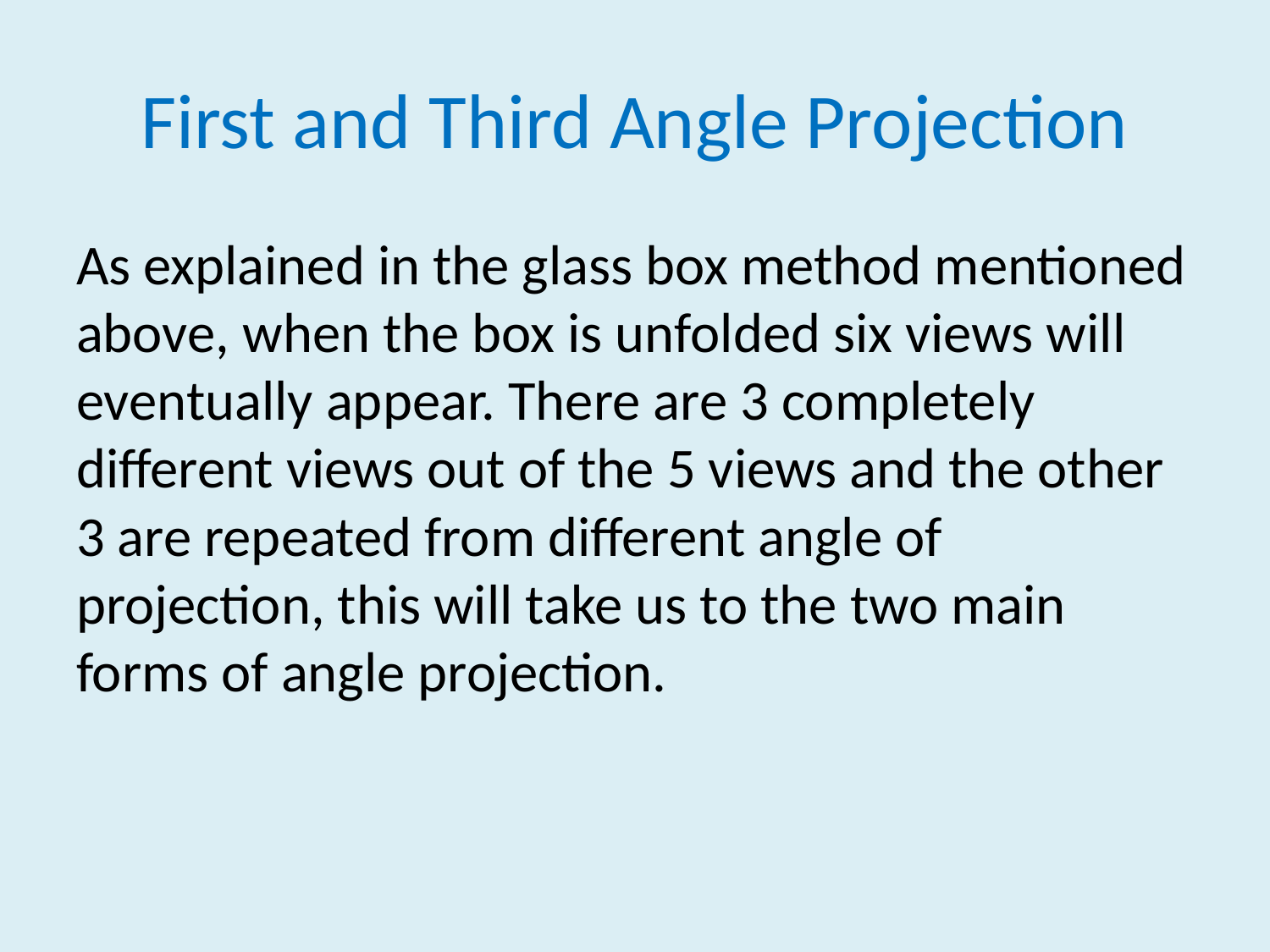

# First and Third Angle Projection
As explained in the glass box method mentioned above, when the box is unfolded six views will eventually appear. There are 3 completely different views out of the 5 views and the other 3 are repeated from different angle of projection, this will take us to the two main forms of angle projection.